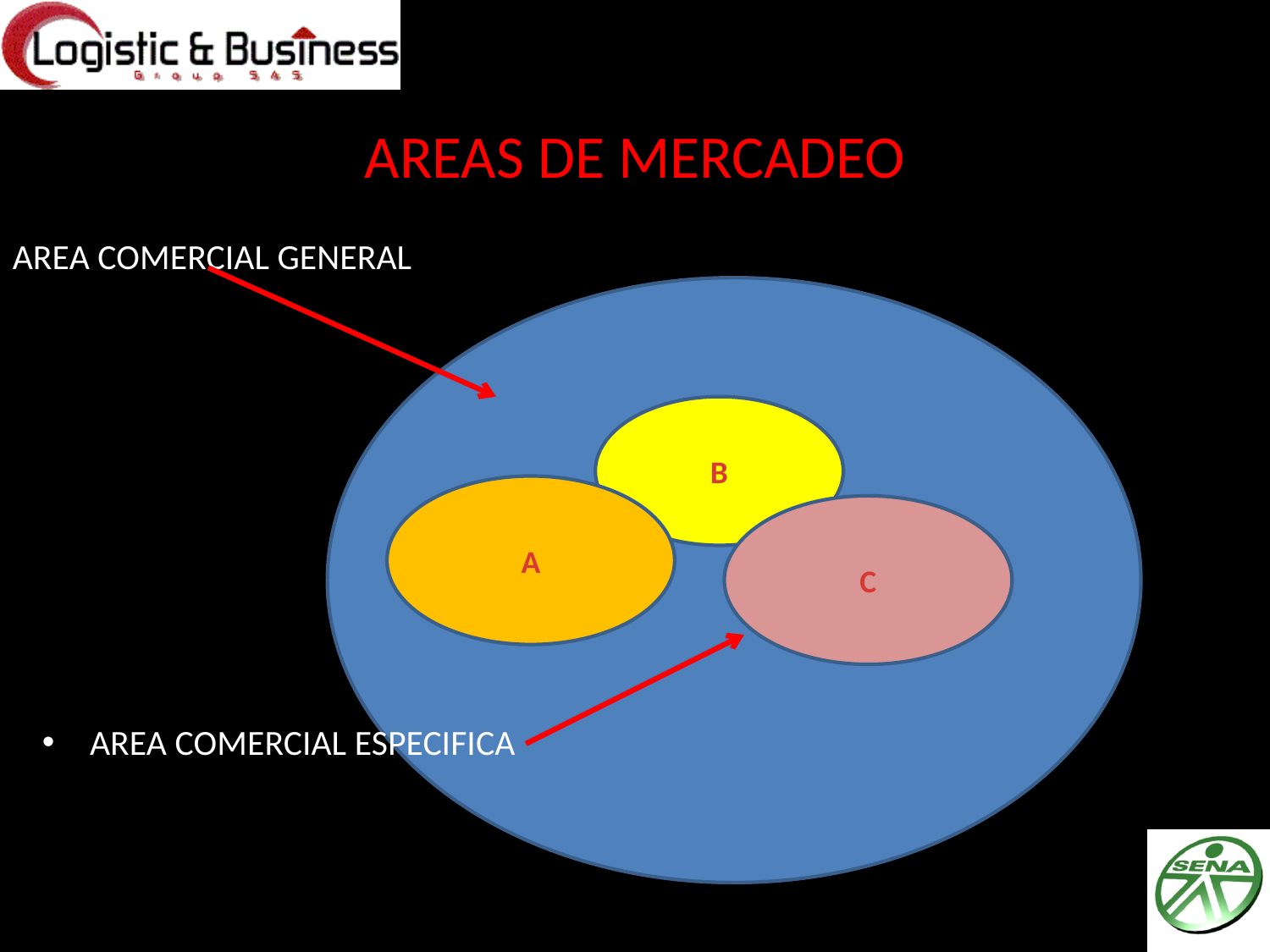

# AREAS DE MERCADEO
AREA COMERCIAL GENERAL

B
A
C
AREA COMERCIAL ESPECIFICA